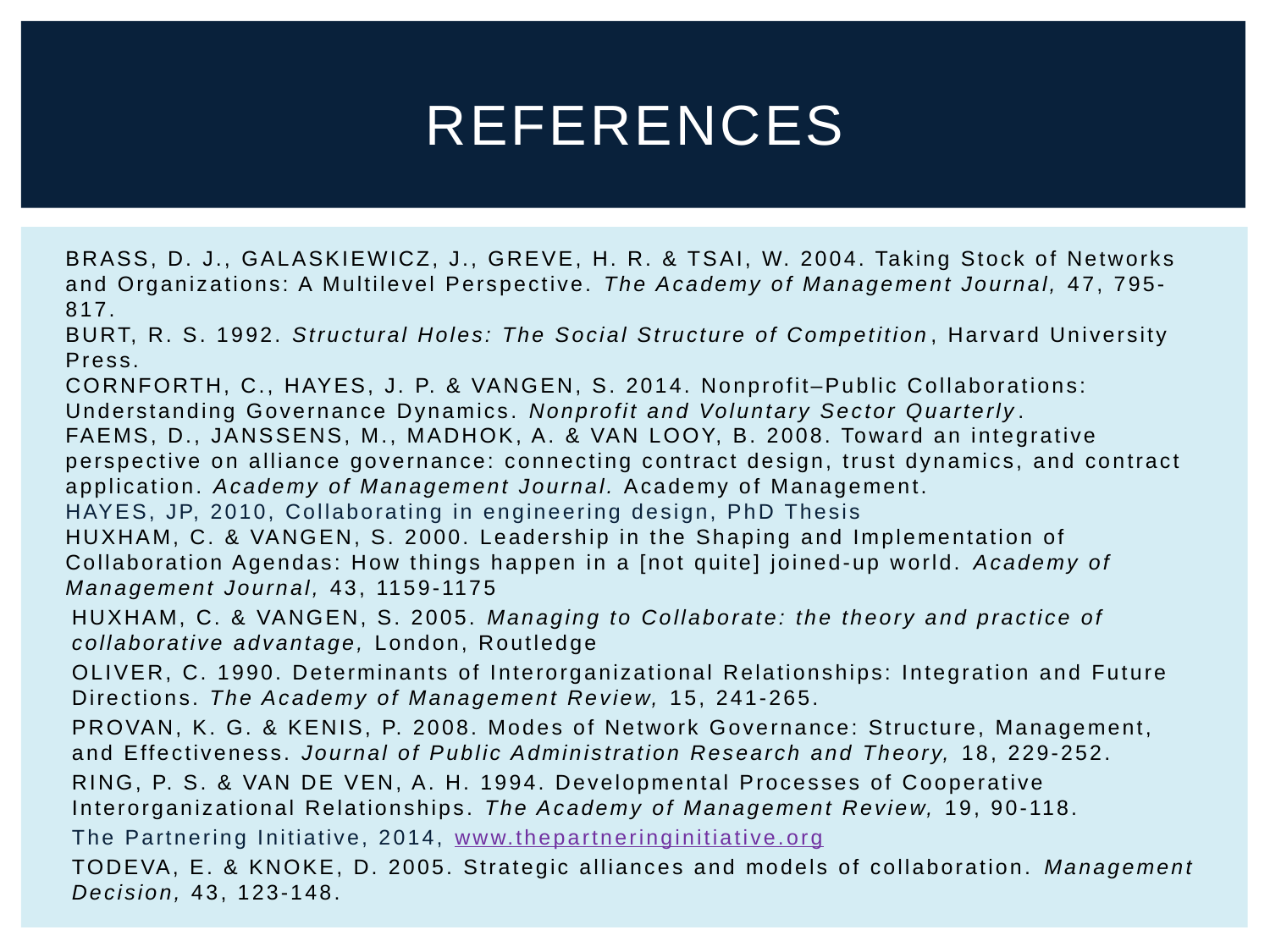

# References
BRASS, D. J., GALASKIEWICZ, J., GREVE, H. R. & TSAI, W. 2004. Taking Stock of Networks and Organizations: A Multilevel Perspective. The Academy of Management Journal, 47, 795-817.
BURT, R. S. 1992. Structural Holes: The Social Structure of Competition, Harvard University Press.
CORNFORTH, C., HAYES, J. P. & VANGEN, S. 2014. Nonprofit–Public Collaborations: Understanding Governance Dynamics. Nonprofit and Voluntary Sector Quarterly.
FAEMS, D., JANSSENS, M., MADHOK, A. & VAN LOOY, B. 2008. Toward an integrative perspective on alliance governance: connecting contract design, trust dynamics, and contract application. Academy of Management Journal. Academy of Management.
HAYES, JP, 2010, Collaborating in engineering design, PhD Thesis
HUXHAM, C. & VANGEN, S. 2000. Leadership in the Shaping and Implementation of Collaboration Agendas: How things happen in a [not quite] joined-up world. Academy of Management Journal, 43, 1159-1175
HUXHAM, C. & VANGEN, S. 2005. Managing to Collaborate: the theory and practice of collaborative advantage, London, Routledge
OLIVER, C. 1990. Determinants of Interorganizational Relationships: Integration and Future Directions. The Academy of Management Review, 15, 241-265.
PROVAN, K. G. & KENIS, P. 2008. Modes of Network Governance: Structure, Management, and Effectiveness. Journal of Public Administration Research and Theory, 18, 229-252.
RING, P. S. & VAN DE VEN, A. H. 1994. Developmental Processes of Cooperative Interorganizational Relationships. The Academy of Management Review, 19, 90-118.
The Partnering Initiative, 2014, www.thepartneringinitiative.org
TODEVA, E. & KNOKE, D. 2005. Strategic alliances and models of collaboration. Management Decision, 43, 123-148.